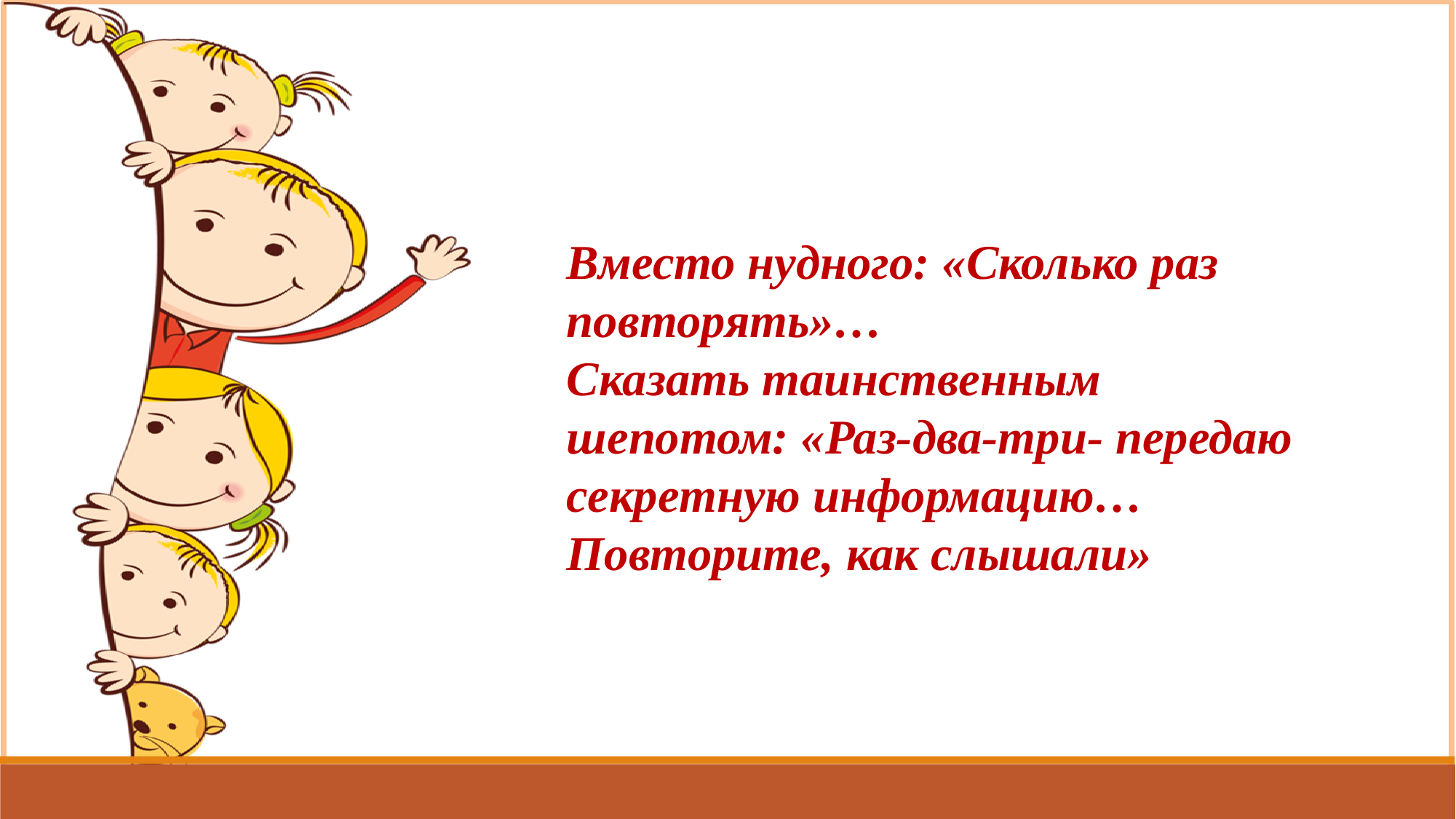

Вместо нудного: «Сколько раз повторять»…
Сказать таинственным шепотом: «Раз-два-три- передаю секретную информацию…
Повторите, как слышали»